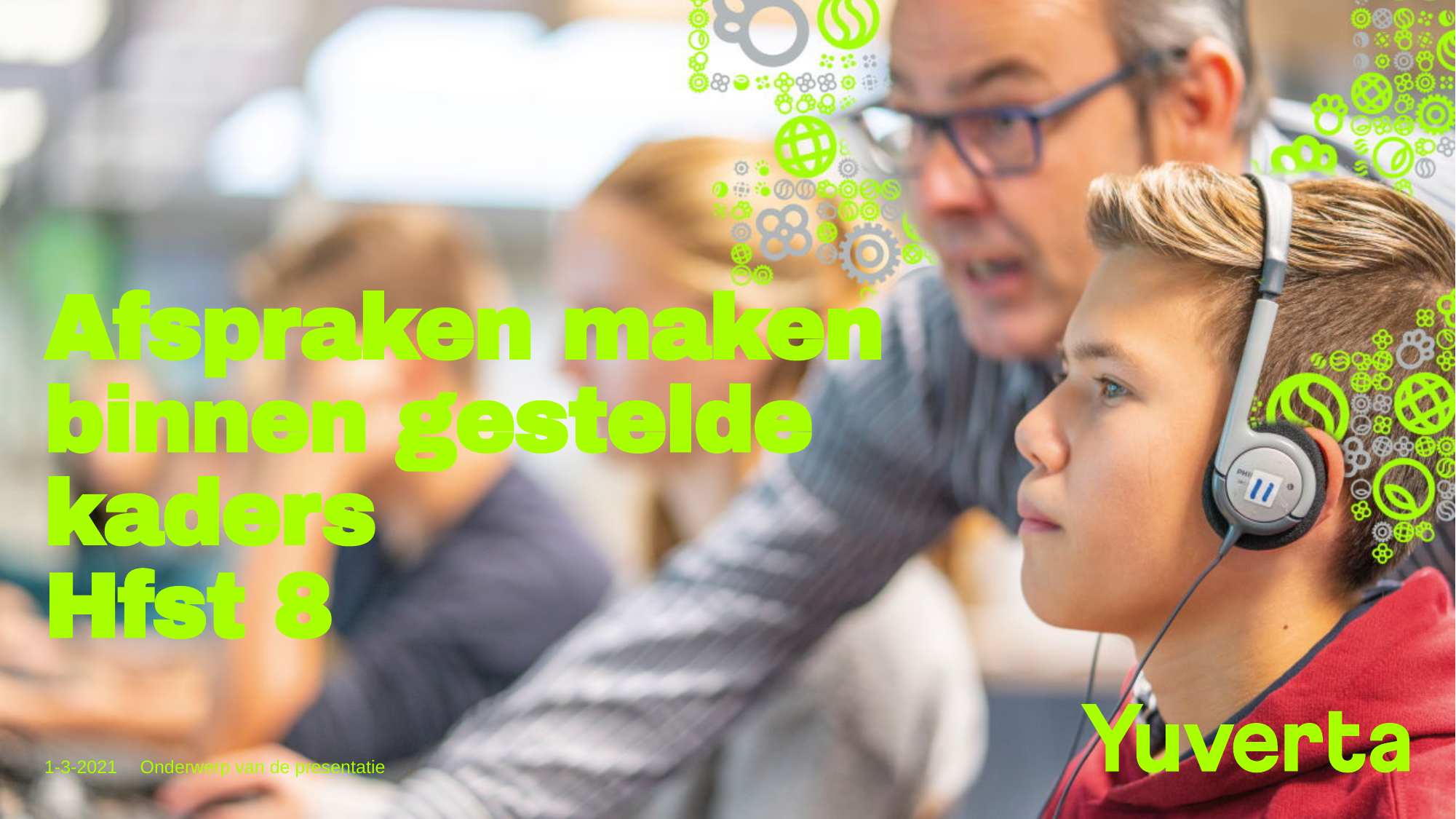

# Afspraken maken binnen gestelde kaders Hfst 8
1-3-2021
Onderwerp van de presentatie
1